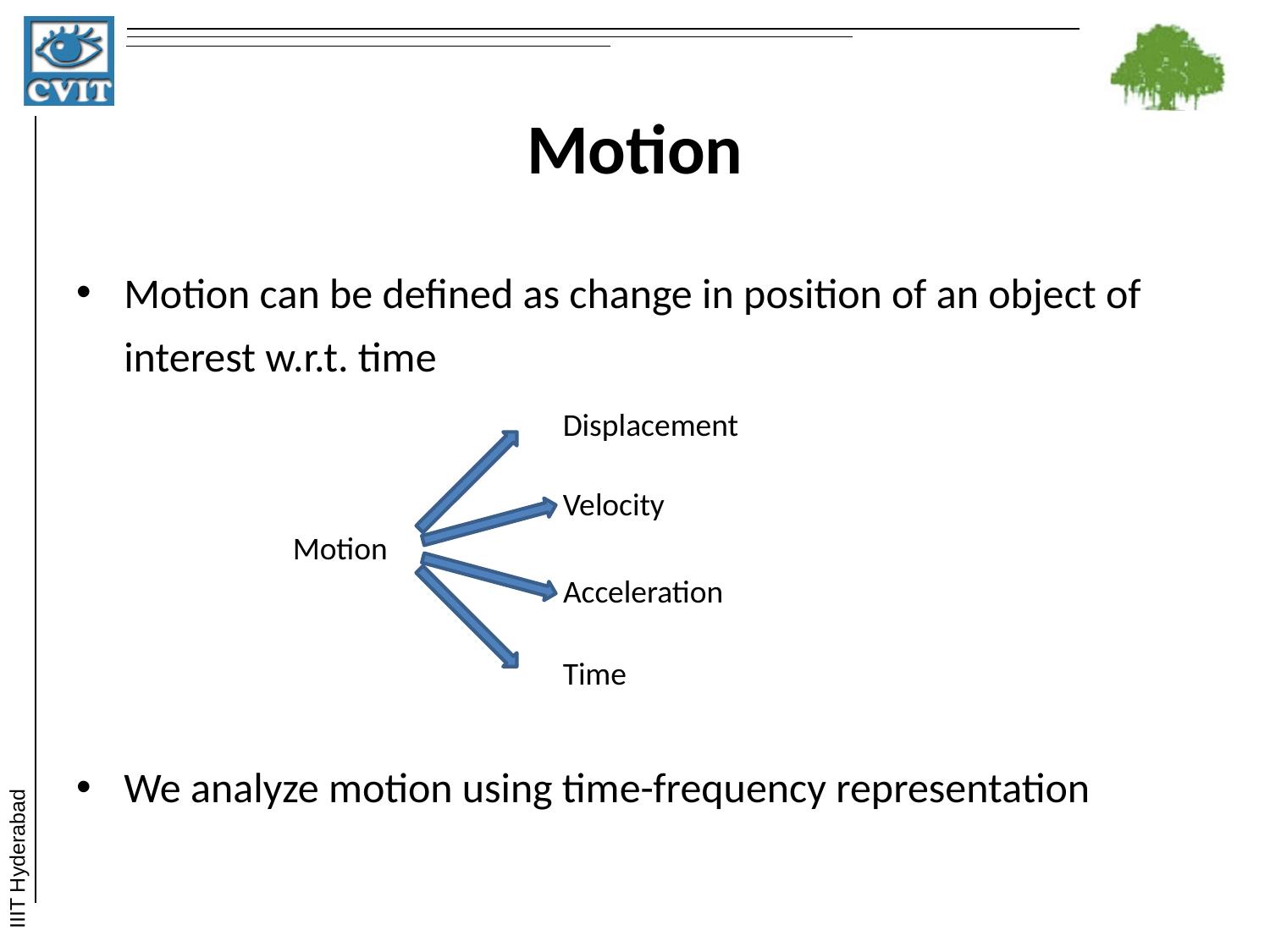

# Motion
Motion can be defined as change in position of an object of interest w.r.t. time

We analyze motion using time-frequency representation

Displacement

Velocity

Motion
Acceleration

Time